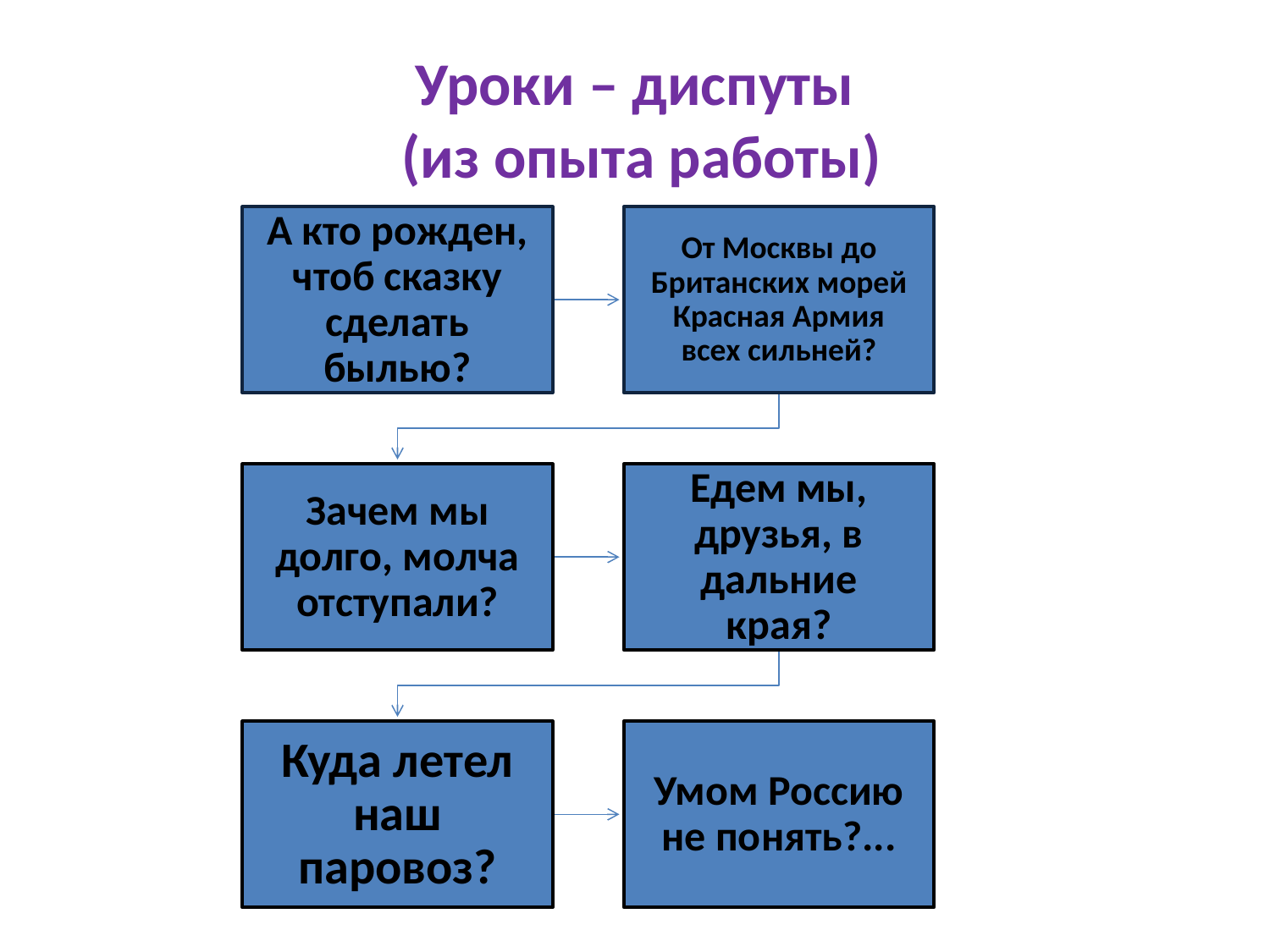

# Уроки – диспуты (из опыта работы)

А кто рожден, чтоб сказку сделать былью?

От Москвы до Британских морей Красная Армия всех сильней?

Зачем мы долго, молча отступали?

Едем мы, друзья, в дальние края?

Куда летел наш паровоз?
Умом Россию не понять?...